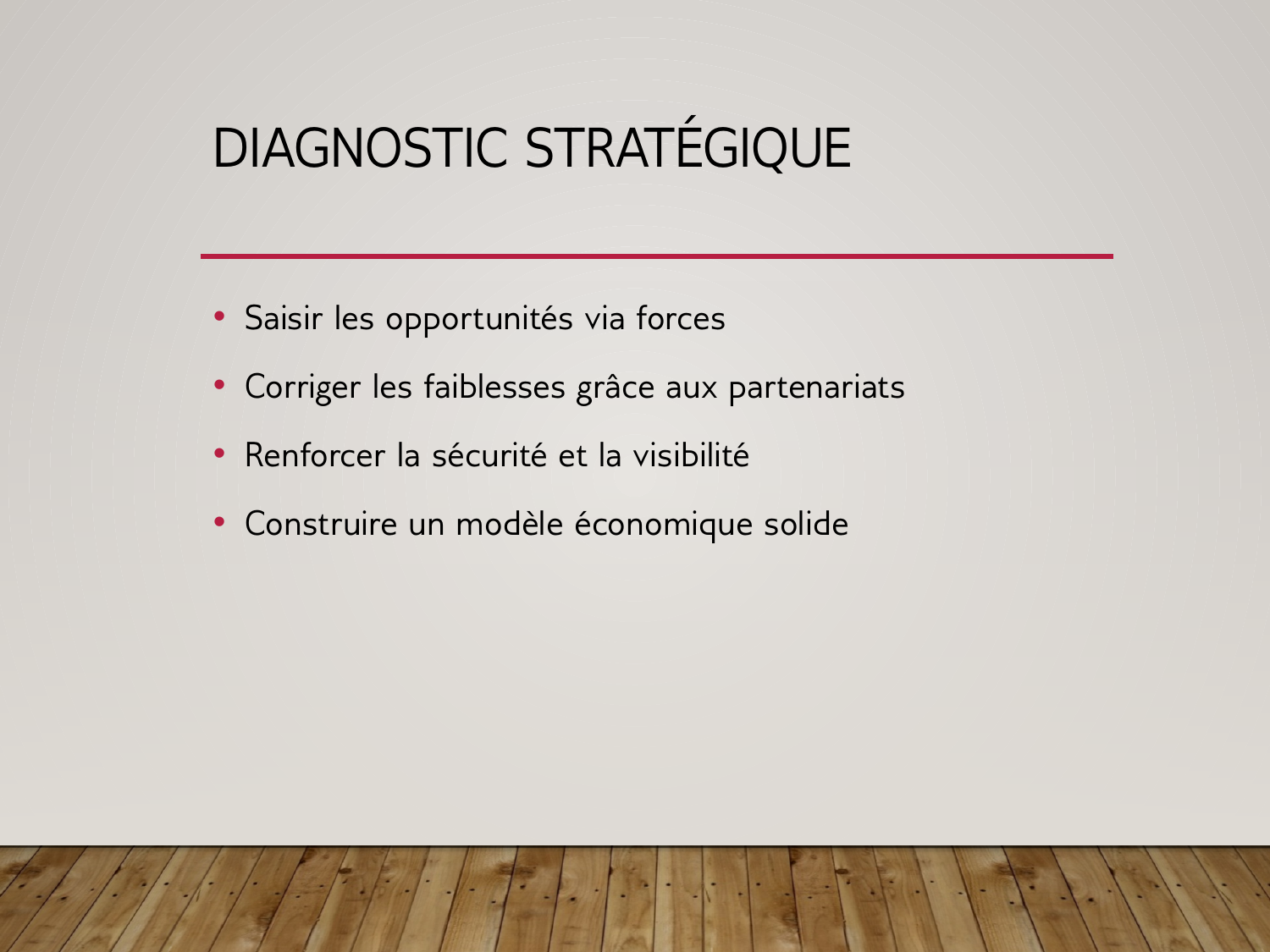

# Diagnostic stratégique
Saisir les opportunités via forces
Corriger les faiblesses grâce aux partenariats
Renforcer la sécurité et la visibilité
Construire un modèle économique solide